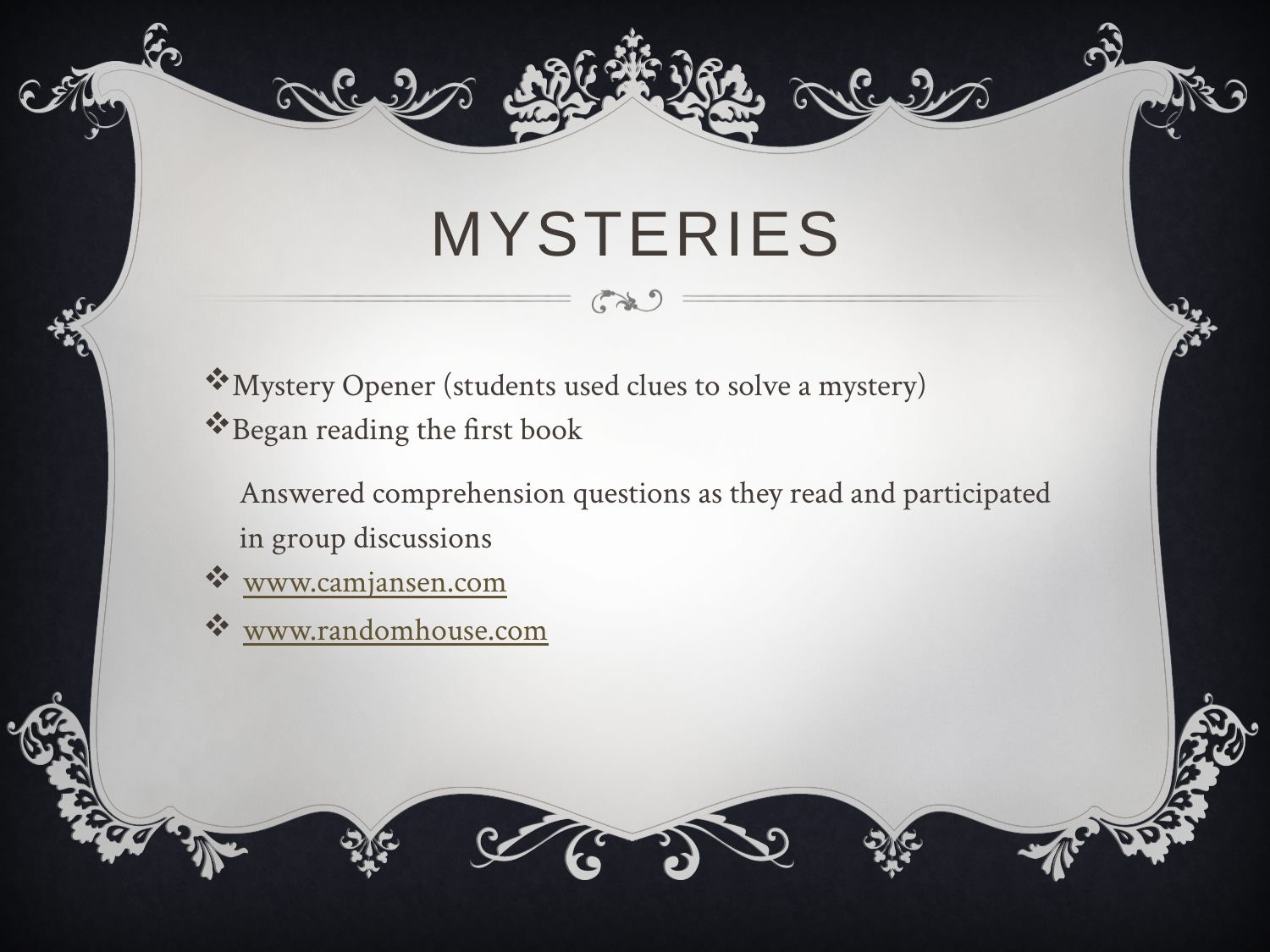

# Mysteries
Mystery Opener (students used clues to solve a mystery)
Began reading the first book
     Answered comprehension questions as they read and participated
     in group discussions
www.camjansen.com
www.randomhouse.com